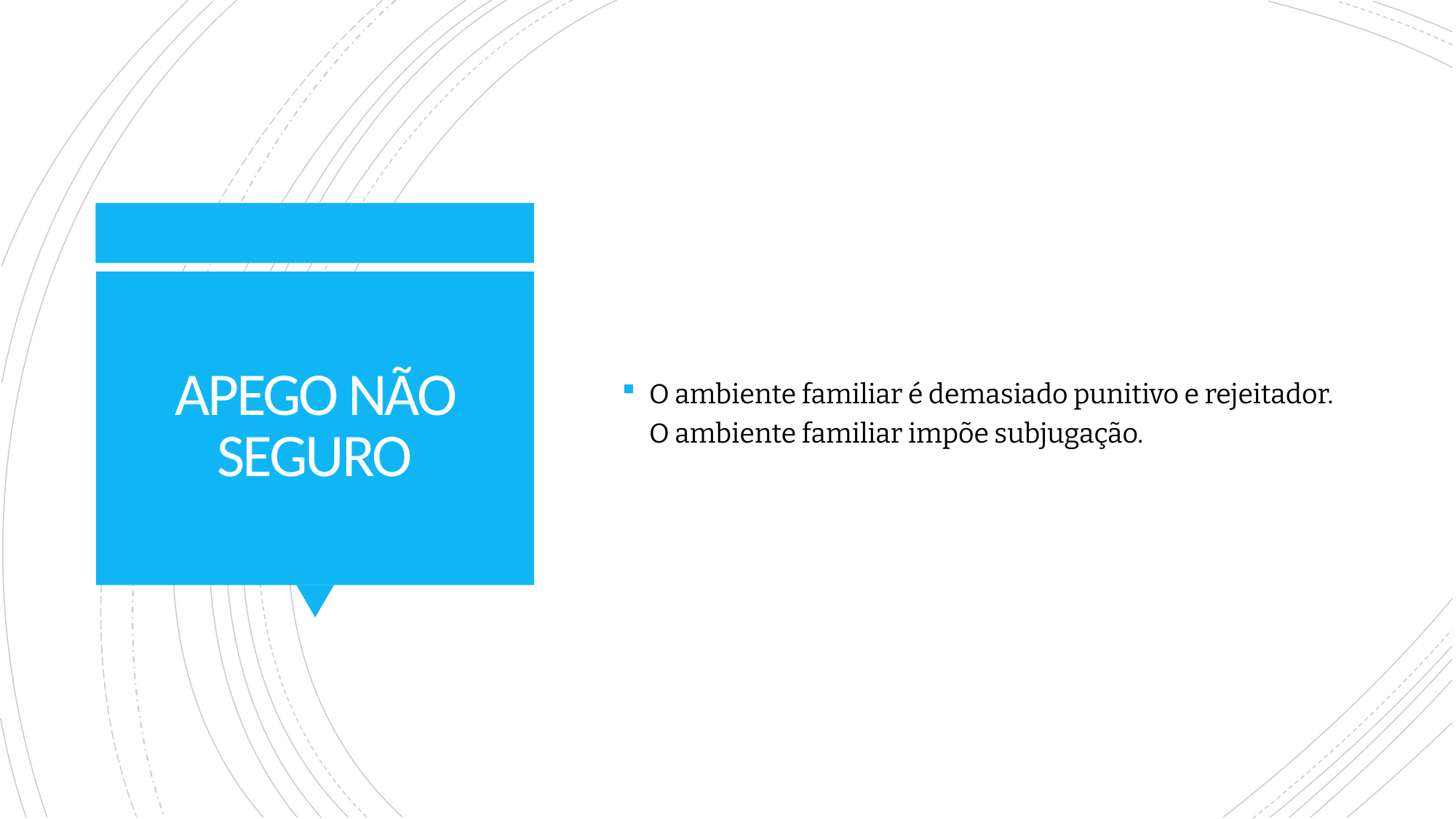

O ambiente familiar é demasiado punitivo e rejeitador. O ambiente familiar impõe subjugação.
# APEGO NÃO SEGURO